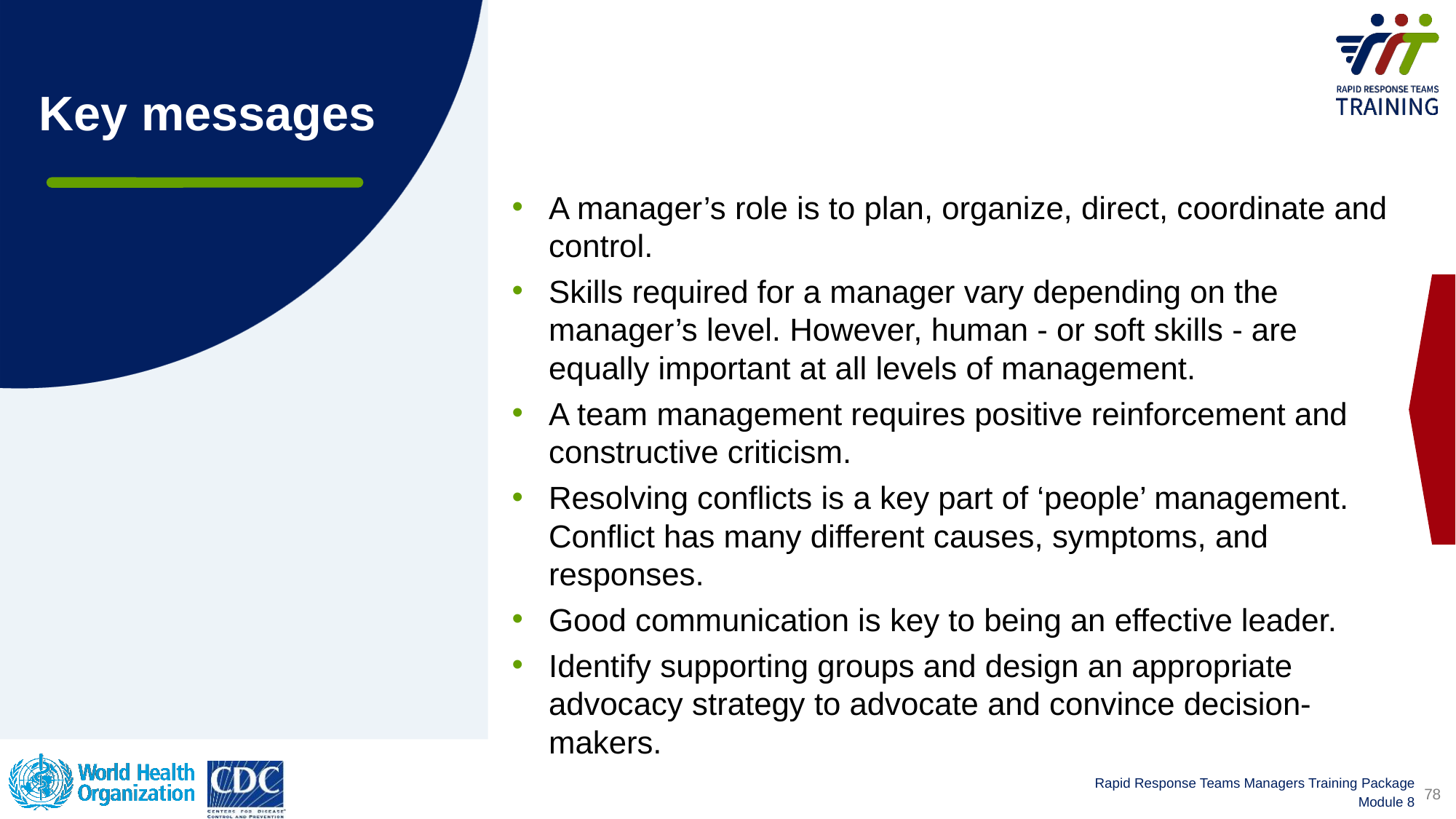

# Key messages
A manager’s role is to plan, organize, direct, coordinate and control.
Skills required for a manager vary depending on the manager’s level. However, human - or soft skills - are equally important at all levels of management.
A team management requires positive reinforcement and constructive criticism.
Resolving conflicts is a key part of ‘people’ management. Conflict has many different causes, symptoms, and responses.
Good communication is key to being an effective leader.
Identify supporting groups and design an appropriate advocacy strategy to advocate and convince decision-makers.
78